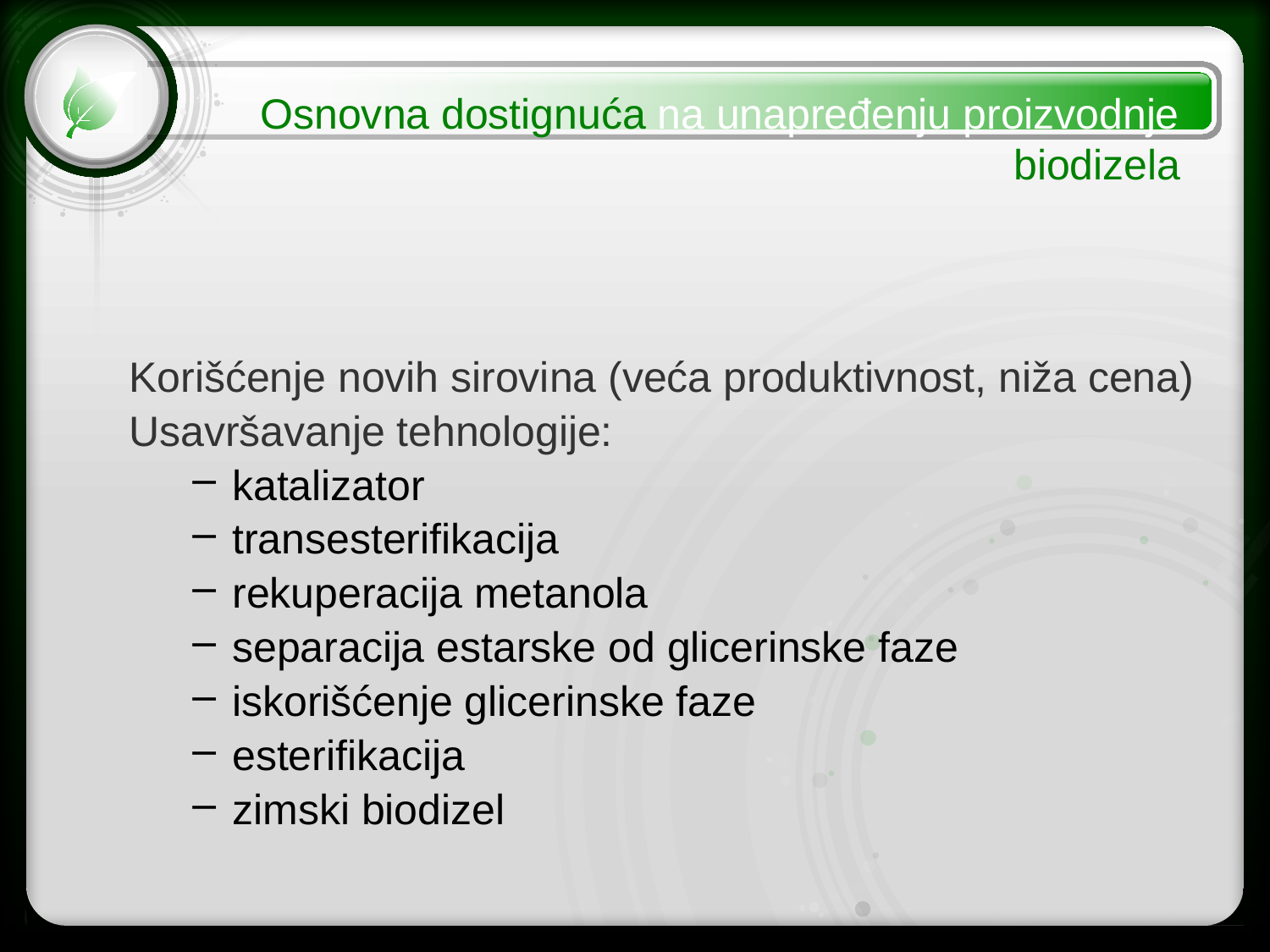

Osnovna dostignuća na unapređenju proizvodnje 					          biodizela
Korišćenje novih sirovina (veća produktivnost, niža cena)
Usavršavanje tehnologije:
katalizator
transesterifikacija
rekuperacija metanola
separacija estarske od glicerinske faze
iskorišćenje glicerinske faze
esterifikacija
zimski biodizel